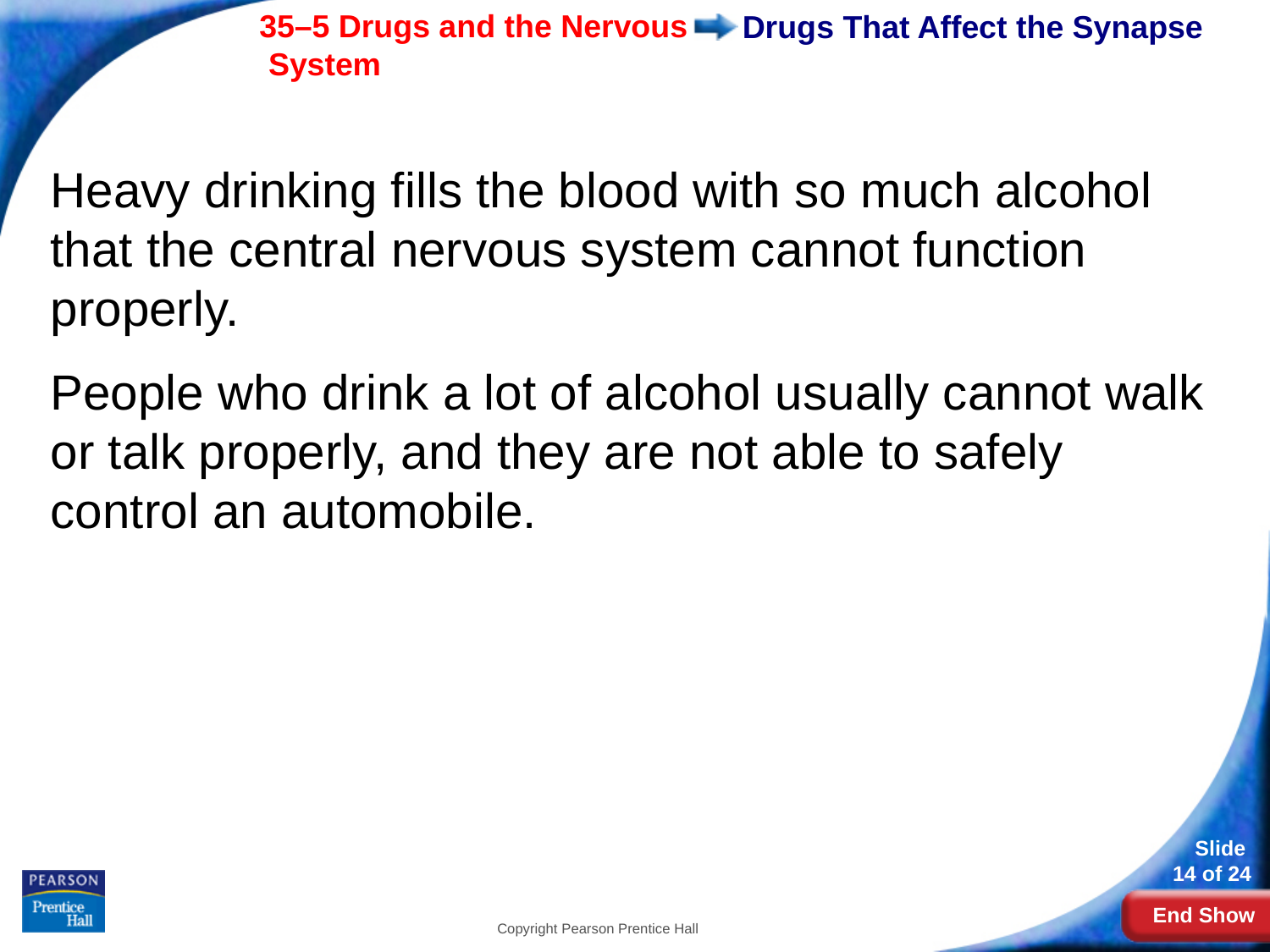

# Drugs That Affect the Synapse
Heavy drinking fills the blood with so much alcohol that the central nervous system cannot function properly.
People who drink a lot of alcohol usually cannot walk or talk properly, and they are not able to safely control an automobile.
Copyright Pearson Prentice Hall